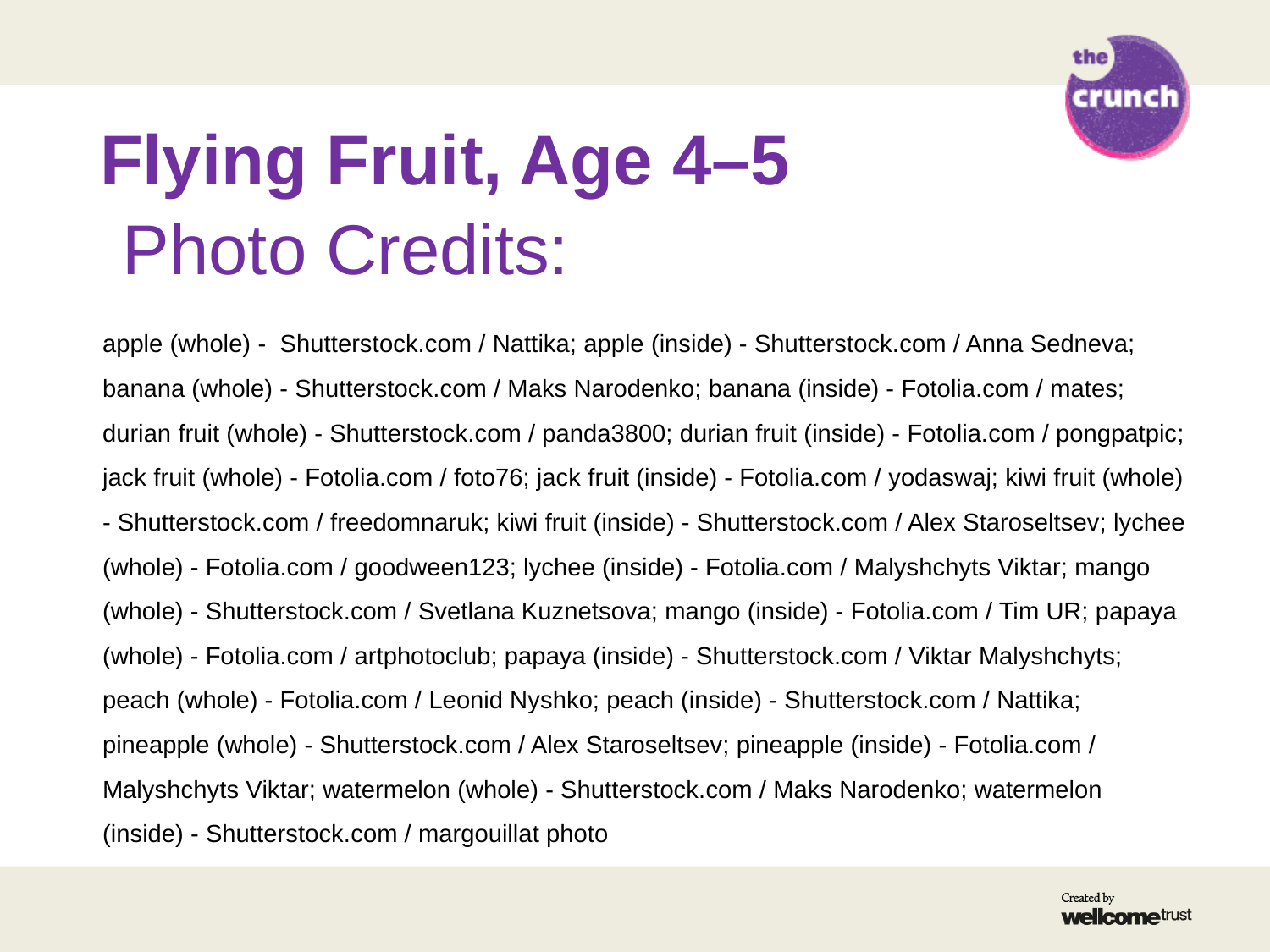

Flying Fruit, Age 4–5
# Photo Credits:
apple (whole) -  Shutterstock.com / Nattika; apple (inside) - Shutterstock.com / Anna Sedneva; banana (whole) - Shutterstock.com / Maks Narodenko; banana (inside) - Fotolia.com / mates; durian fruit (whole) - Shutterstock.com / panda3800; durian fruit (inside) - Fotolia.com / pongpatpic; jack fruit (whole) - Fotolia.com / foto76; jack fruit (inside) - Fotolia.com / yodaswaj; kiwi fruit (whole) - Shutterstock.com / freedomnaruk; kiwi fruit (inside) - Shutterstock.com / Alex Staroseltsev; lychee (whole) - Fotolia.com / goodween123; lychee (inside) - Fotolia.com / Malyshchyts Viktar; mango (whole) - Shutterstock.com / Svetlana Kuznetsova; mango (inside) - Fotolia.com / Tim UR; papaya (whole) - Fotolia.com / artphotoclub; papaya (inside) - Shutterstock.com / Viktar Malyshchyts; peach (whole) - Fotolia.com / Leonid Nyshko; peach (inside) - Shutterstock.com / Nattika; pineapple (whole) - Shutterstock.com / Alex Staroseltsev; pineapple (inside) - Fotolia.com / Malyshchyts Viktar; watermelon (whole) - Shutterstock.com / Maks Narodenko; watermelon (inside) - Shutterstock.com / margouillat photo